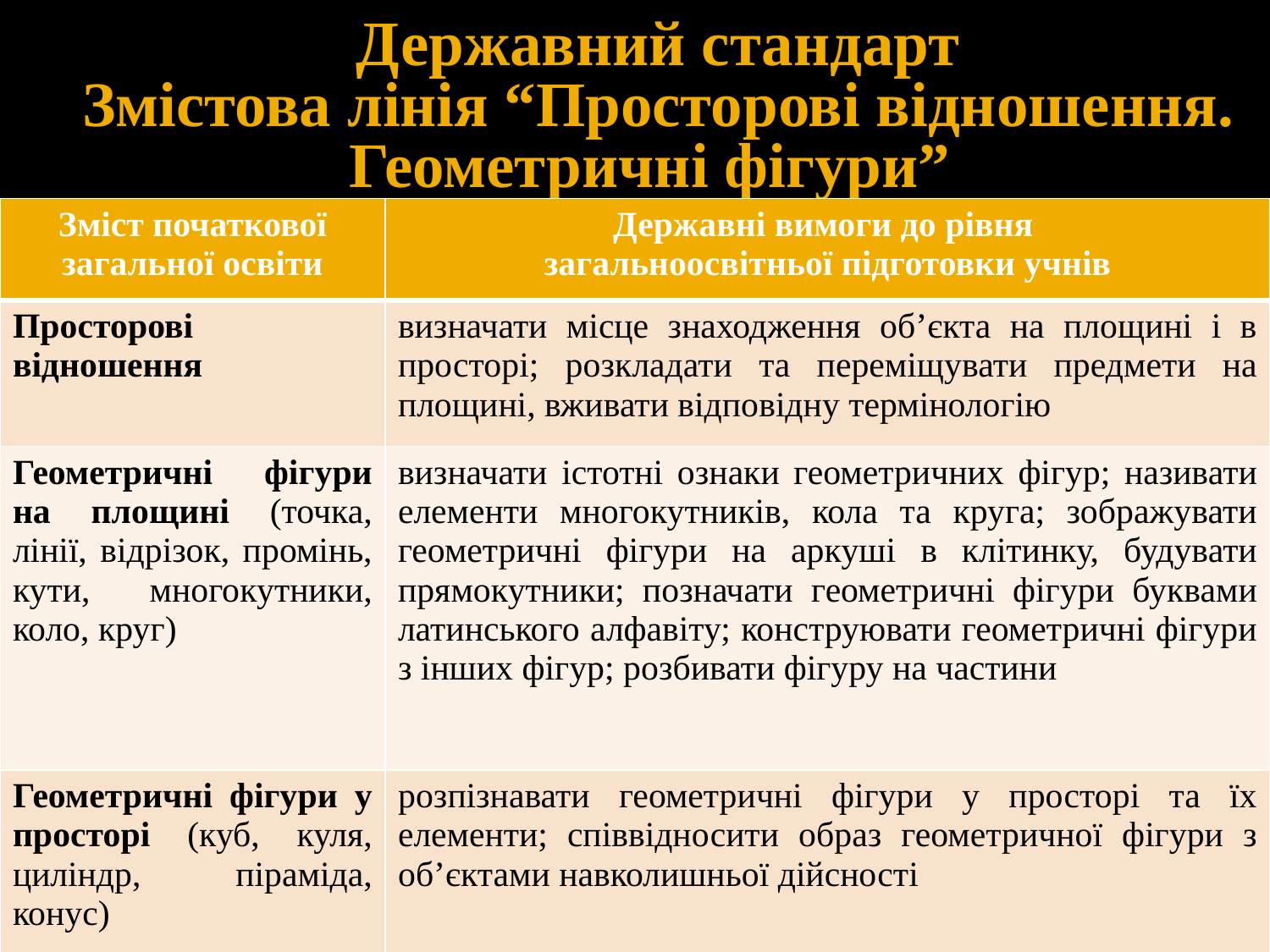

# Державний стандарт Змістова лінія “Просторові відношення. Геометричні фігури”
| Зміст початкової загальної освіти | Державні вимоги до рівня загальноосвітньої підготовки учнів |
| --- | --- |
| Просторові відношення | визначати місце знаходження об’єкта на площині і в просторі; розкладати та переміщувати предмети на площині, вживати відповідну термінологію |
| Геометричні фігури на площині (точка, лінії, відрізок, промінь, кути, многокутники, коло, круг) | визначати істотні ознаки геометричних фігур; називати елементи многокутників, кола та круга; зображувати геометричні фігури на аркуші в клітинку, будувати прямокутники; позначати геометричні фігури буквами латинського алфавіту; конструювати геометричні фігури з інших фігур; розбивати фігуру на частини |
| Геометричні фігури у просторі (куб, куля, циліндр, піраміда, конус) | розпізнавати геометричні фігури у просторі та їх елементи; співвідносити образ геометричної фігури з об’єктами навколишньої дійсності |